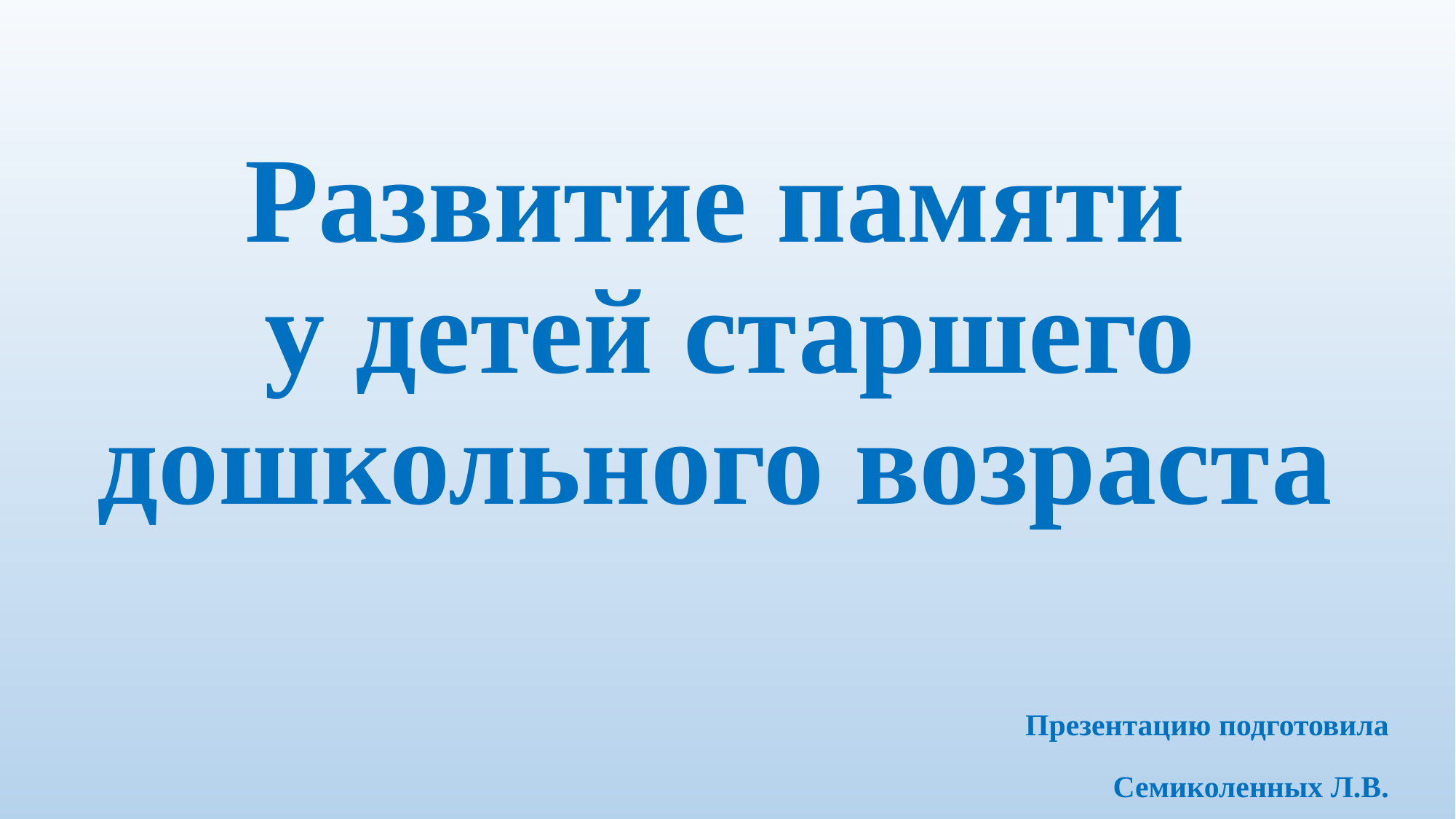

# Развитие памяти у детей старшего дошкольного возраста
Презентацию подготовила Семиколенных Л.В.